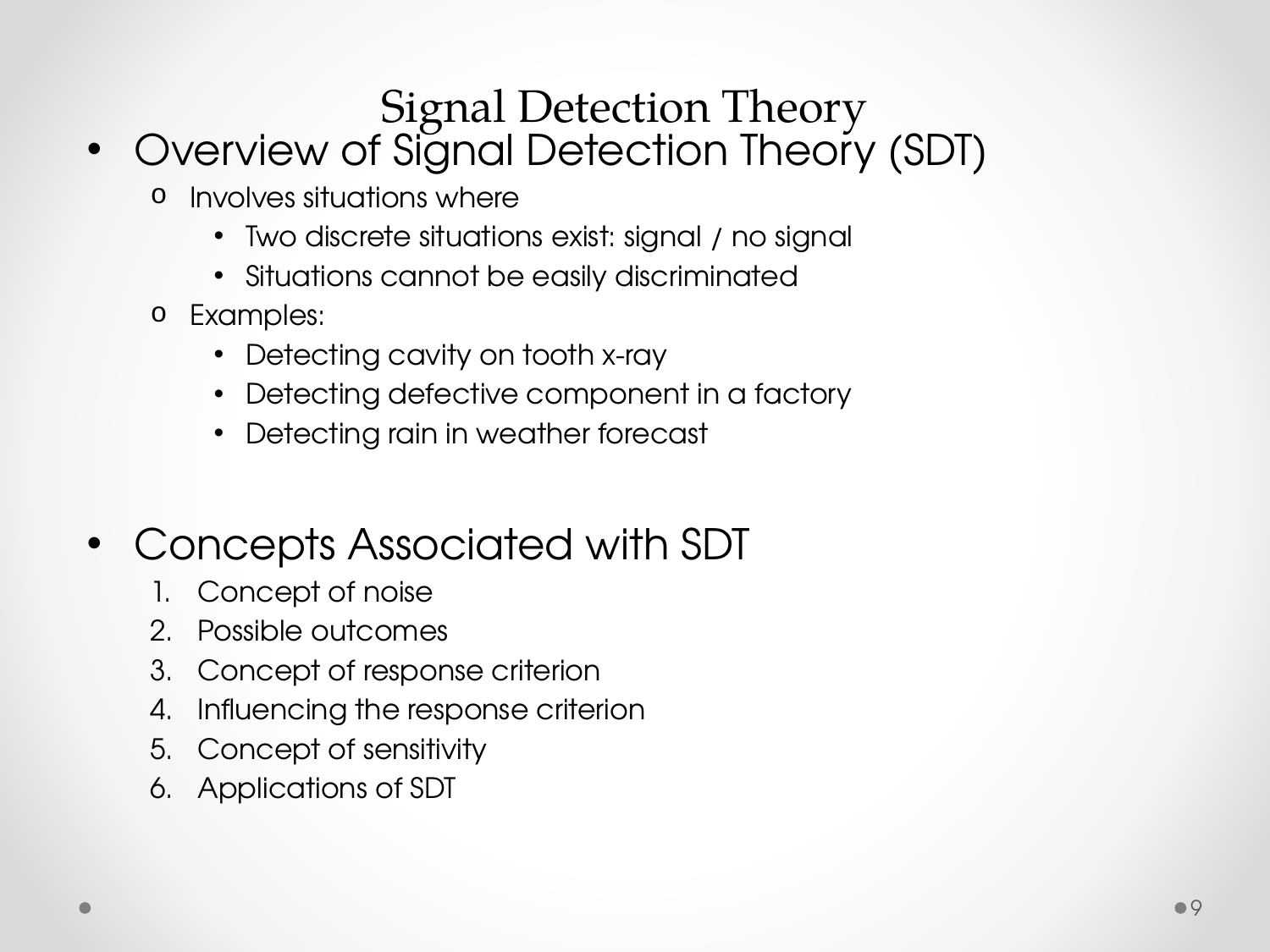

# Signal Detection Theory

Overview of Signal Detection Theory (SDT)
Involves situations where
Two discrete situations exist: signal / no signal
Situations cannot be easily discriminated
Examples:
Detecting cavity on tooth x-ray
Detecting defective component in a factory
Detecting rain in weather forecast

Concepts Associated with SDT
Concept of noise
Possible outcomes
Concept of response criterion
Influencing the response criterion
Concept of sensitivity
Applications of SDT
9